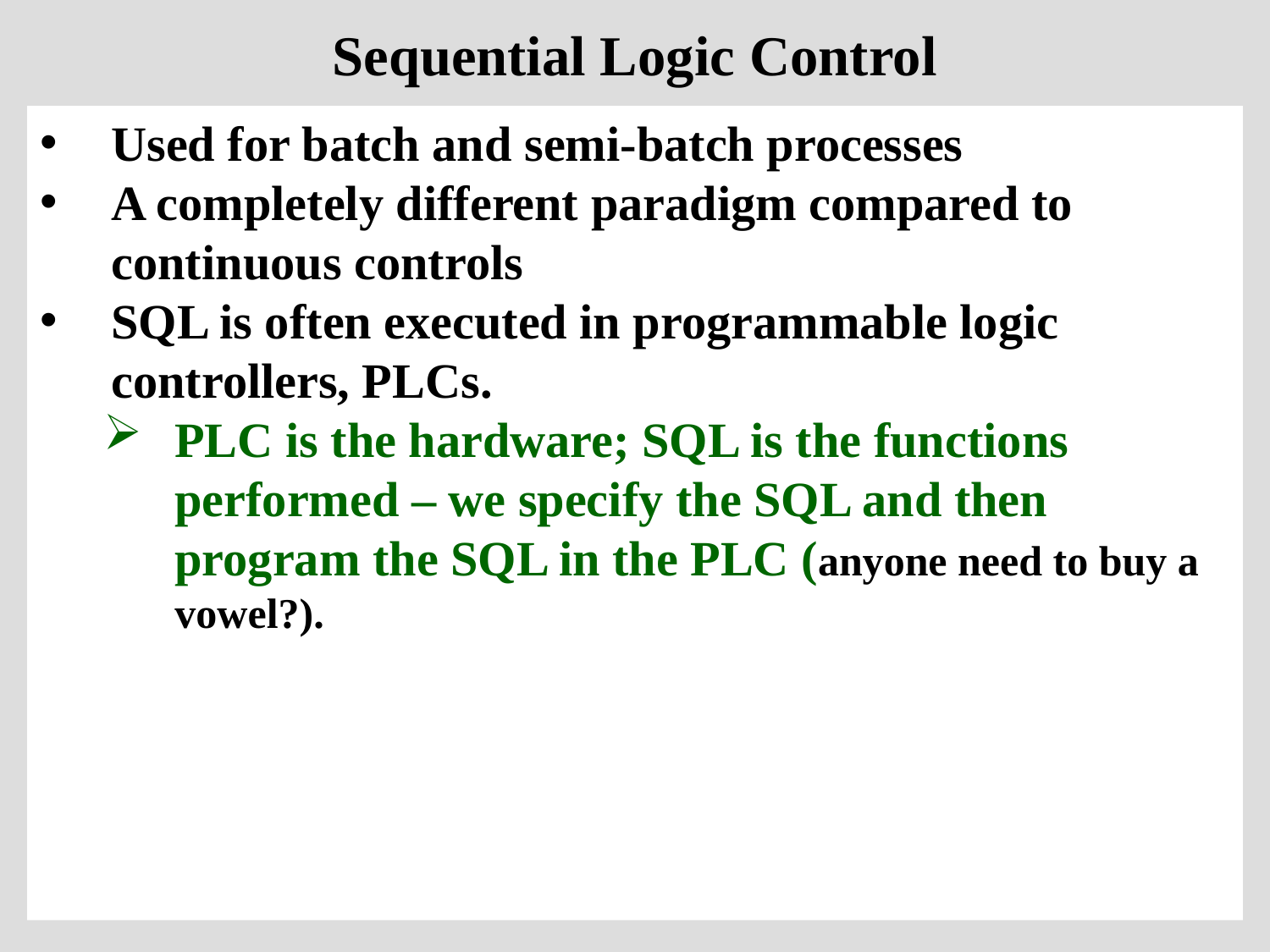

# Sequential Logic Control
Used for batch and semi-batch processes
A completely different paradigm compared to continuous controls
SQL is often executed in programmable logic controllers, PLCs.
PLC is the hardware; SQL is the functions performed – we specify the SQL and then program the SQL in the PLC (anyone need to buy a vowel?).